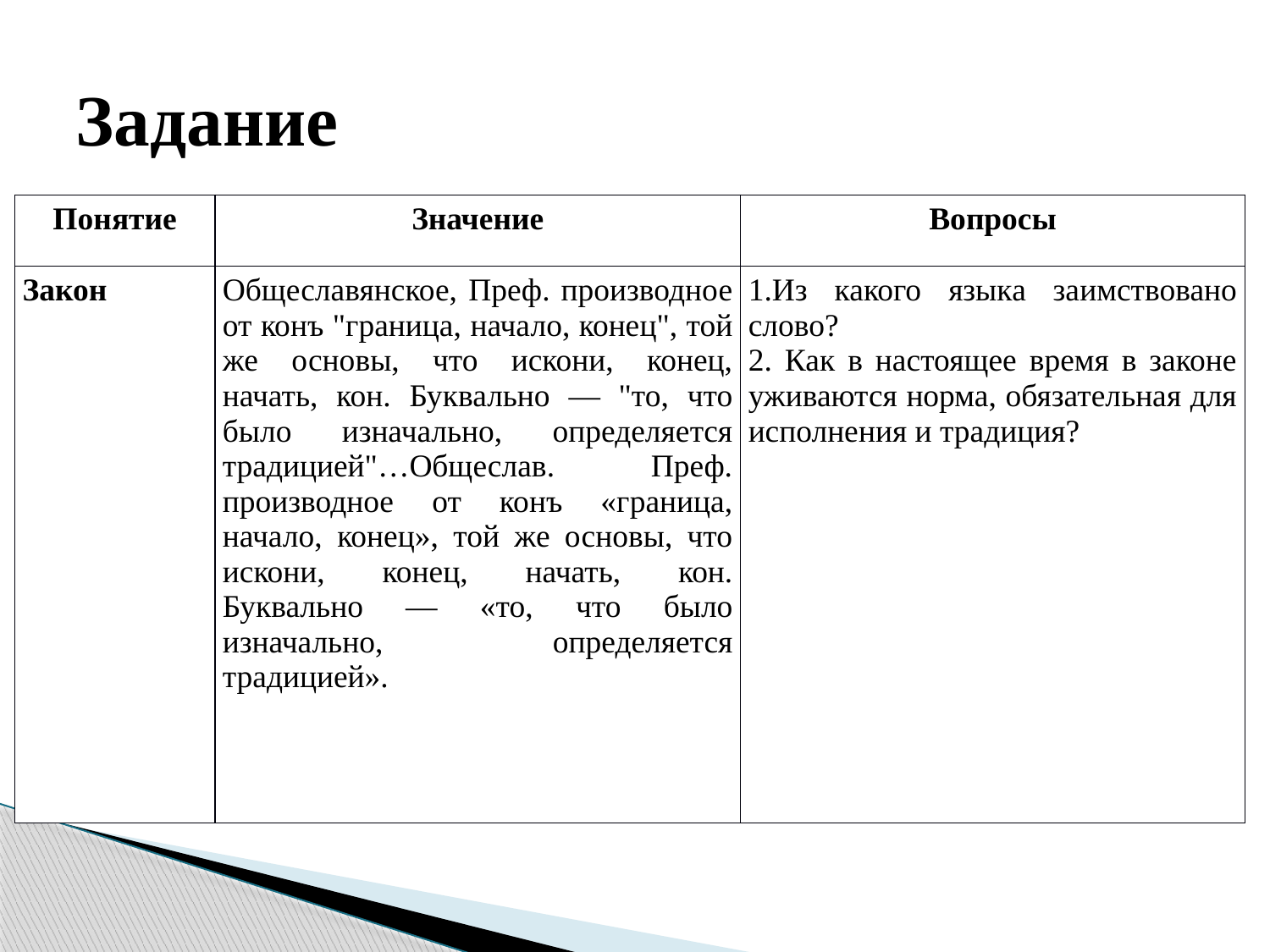

# Задание

| Понятие | Значение | Вопросы |
| --- | --- | --- |
| Закон | Общеславянское, Преф. производное от конъ "граница, начало, конец", той же основы, что искони, конец, начать, кон. Буквально — "то, что было изначально, определяется традицией"…Общеслав. Преф. производное от конъ «граница, начало, конец», той же основы, что искони, конец, начать, кон. Буквально — «то, что было изначально, определяется традицией». | 1.Из какого языка заимствовано слово? 2. Как в настоящее время в законе уживаются норма, обязательная для исполнения и традиция? |